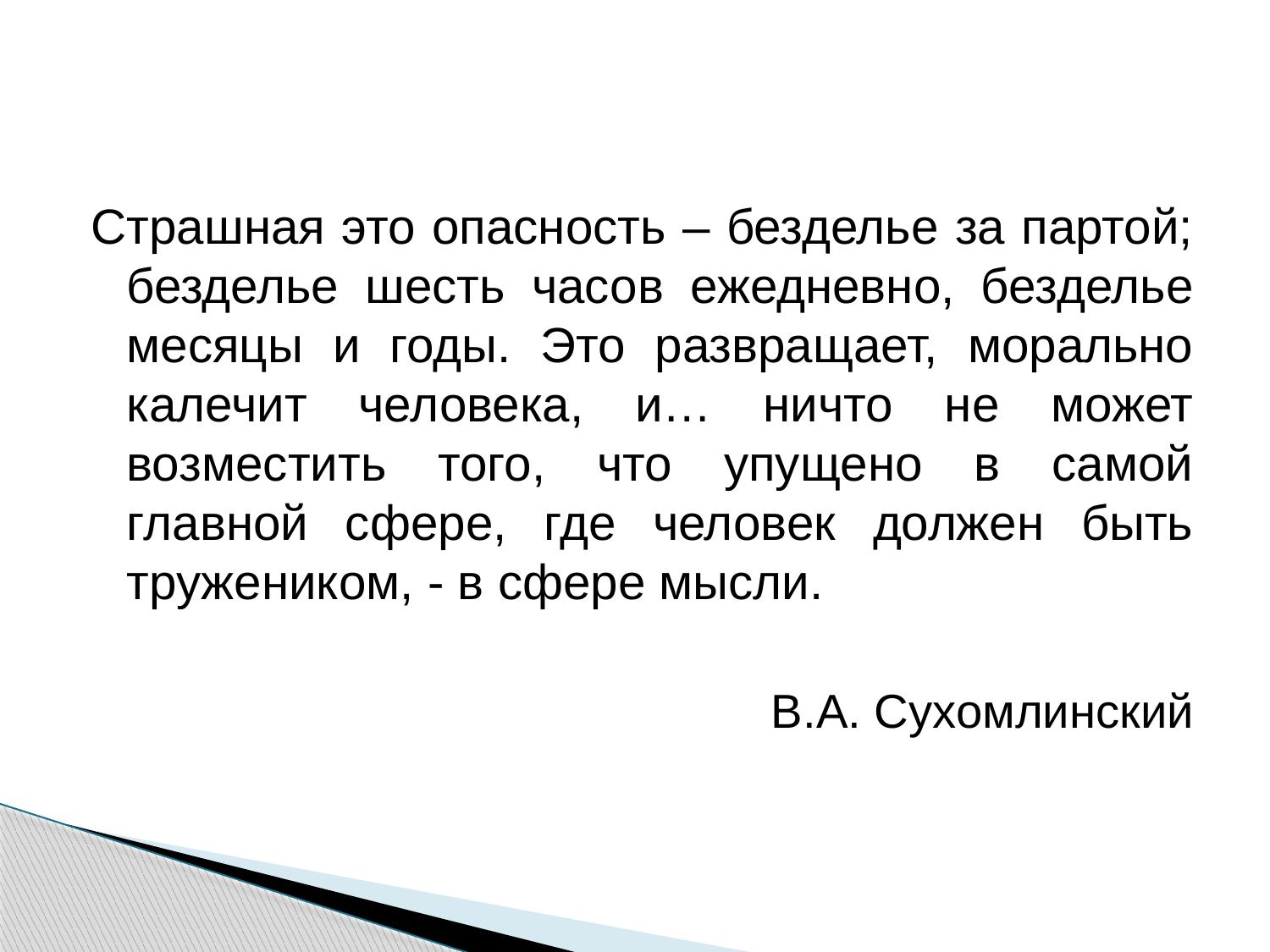

#
Страшная это опасность – безделье за партой; безделье шесть часов ежедневно, безделье месяцы и годы. Это развращает, морально калечит человека, и… ничто не может возместить того, что упущено в самой главной сфере, где человек должен быть тружеником, - в сфере мысли.

В.А. Сухомлинский